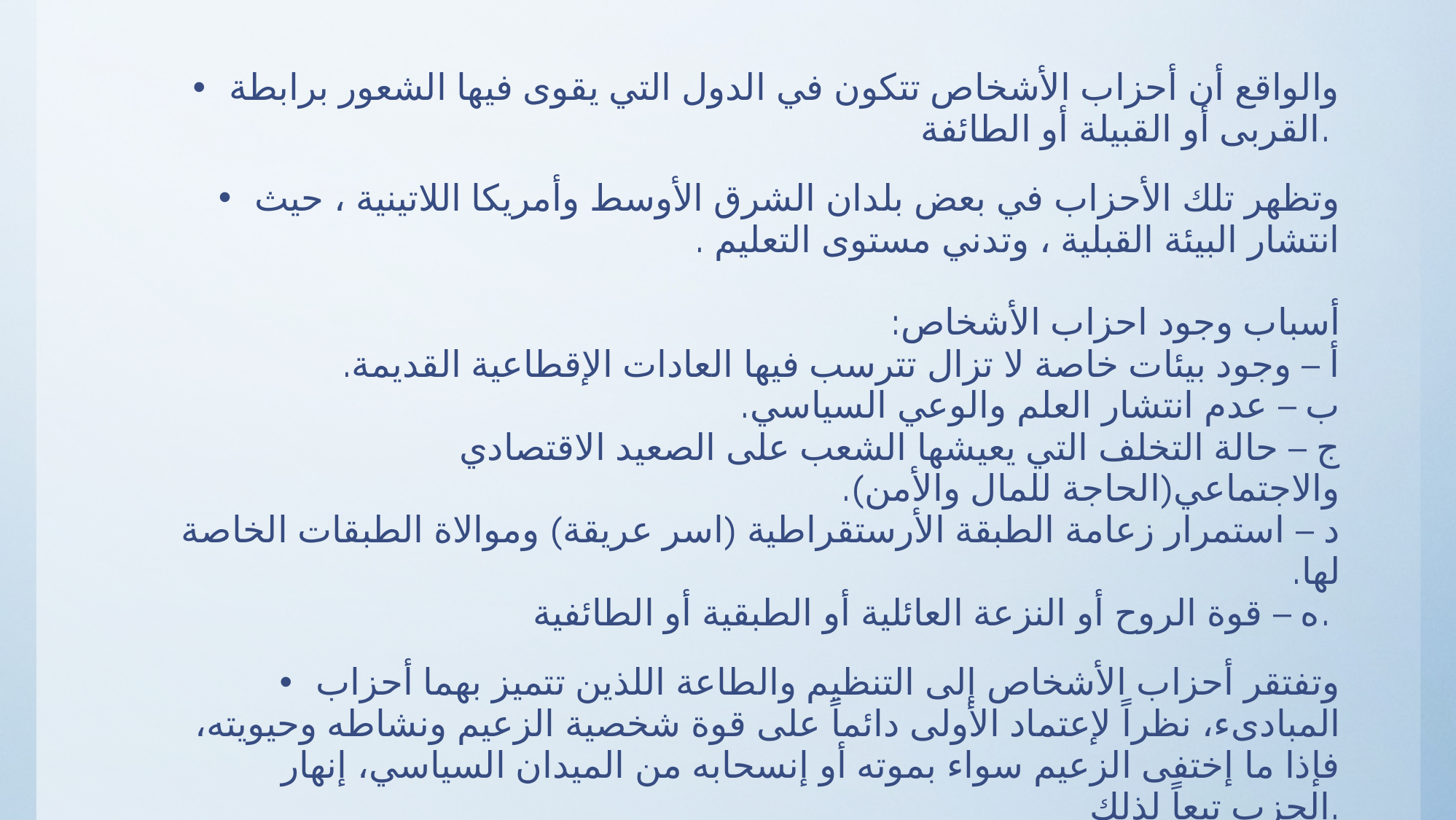

والواقع أن أحزاب الأشخاص تتكون في الدول التي يقوى فيها الشعور برابطة القربى أو القبيلة أو الطائفة.
وتظهر تلك الأحزاب في بعض بلدان الشرق الأوسط وأمريكا اللاتينية ، حيث انتشار البيئة القبلية ، وتدني مستوى التعليم .
أسباب وجود احزاب الأشخاص:
أ – وجود بيئات خاصة لا تزال تترسب فيها العادات الإقطاعية القديمة.
ب – عدم انتشار العلم والوعي السياسي.
ج – حالة التخلف التي يعيشها الشعب على الصعيد الاقتصادي والاجتماعي(الحاجة للمال والأمن).
د – استمرار زعامة الطبقة الأرستقراطية (اسر عريقة) وموالاة الطبقات الخاصة لها.
ه – قوة الروح أو النزعة العائلية أو الطبقية أو الطائفية.
وتفتقر أحزاب الأشخاص إلى التنظيم والطاعة اللذين تتميز بهما أحزاب المبادىء، نظراً لإعتماد الأولى دائماً على قوة شخصية الزعيم ونشاطه وحيويته، فإذا ما إختفى الزعيم سواء بموته أو إنسحابه من الميدان السياسي، إنهار الحزب تبعاً لذلك.